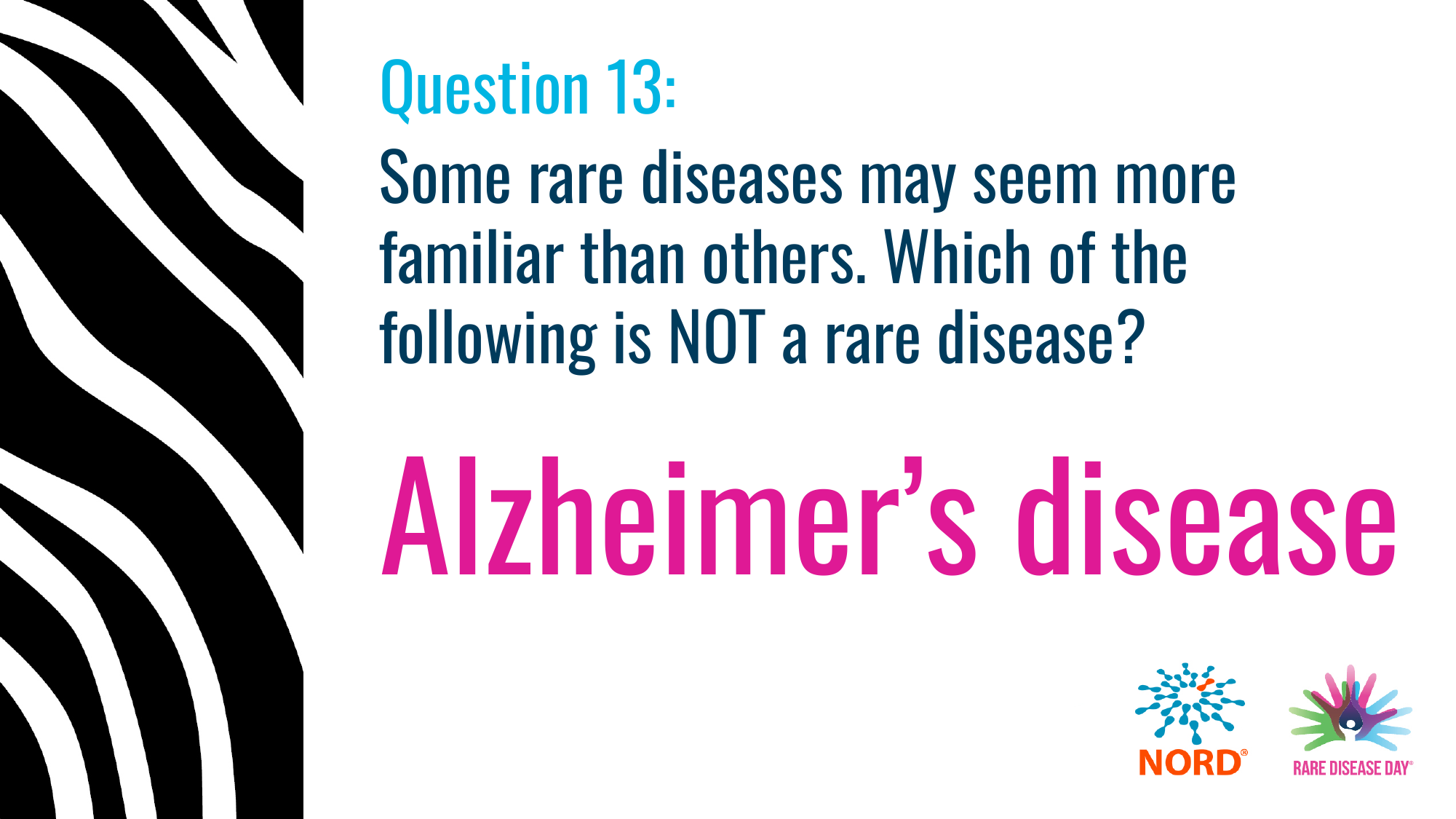

# Question 13:
Some rare diseases may seem more familiar than others. Which of the following is NOT a rare disease?
Alzheimer’s disease